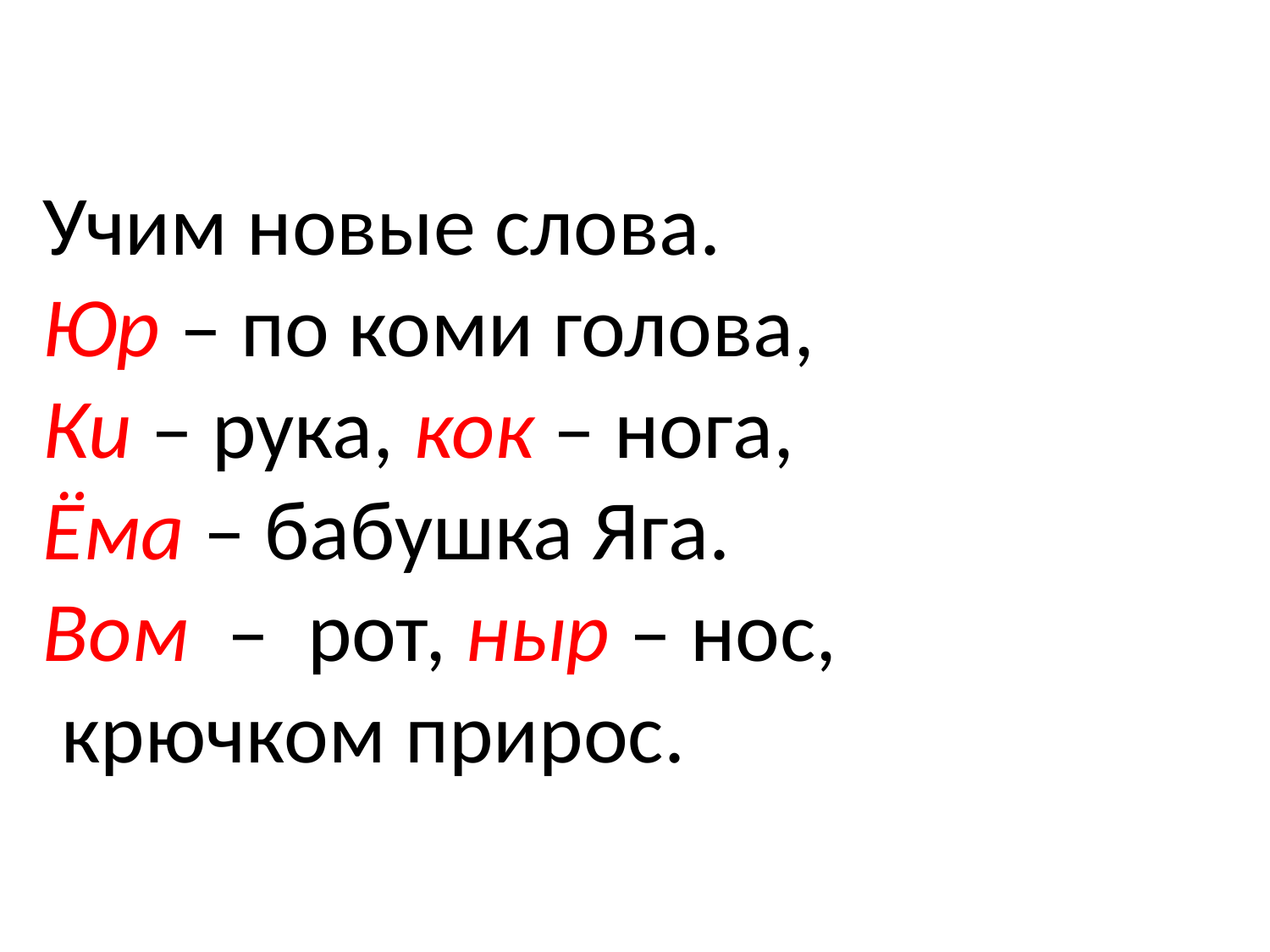

Учим новые слова.
Юр – по коми голова,
Ки – рука, кок – нога,
Ёма – бабушка Яга.
Вом  –  рот, ныр – нос,
 крючком прирос.